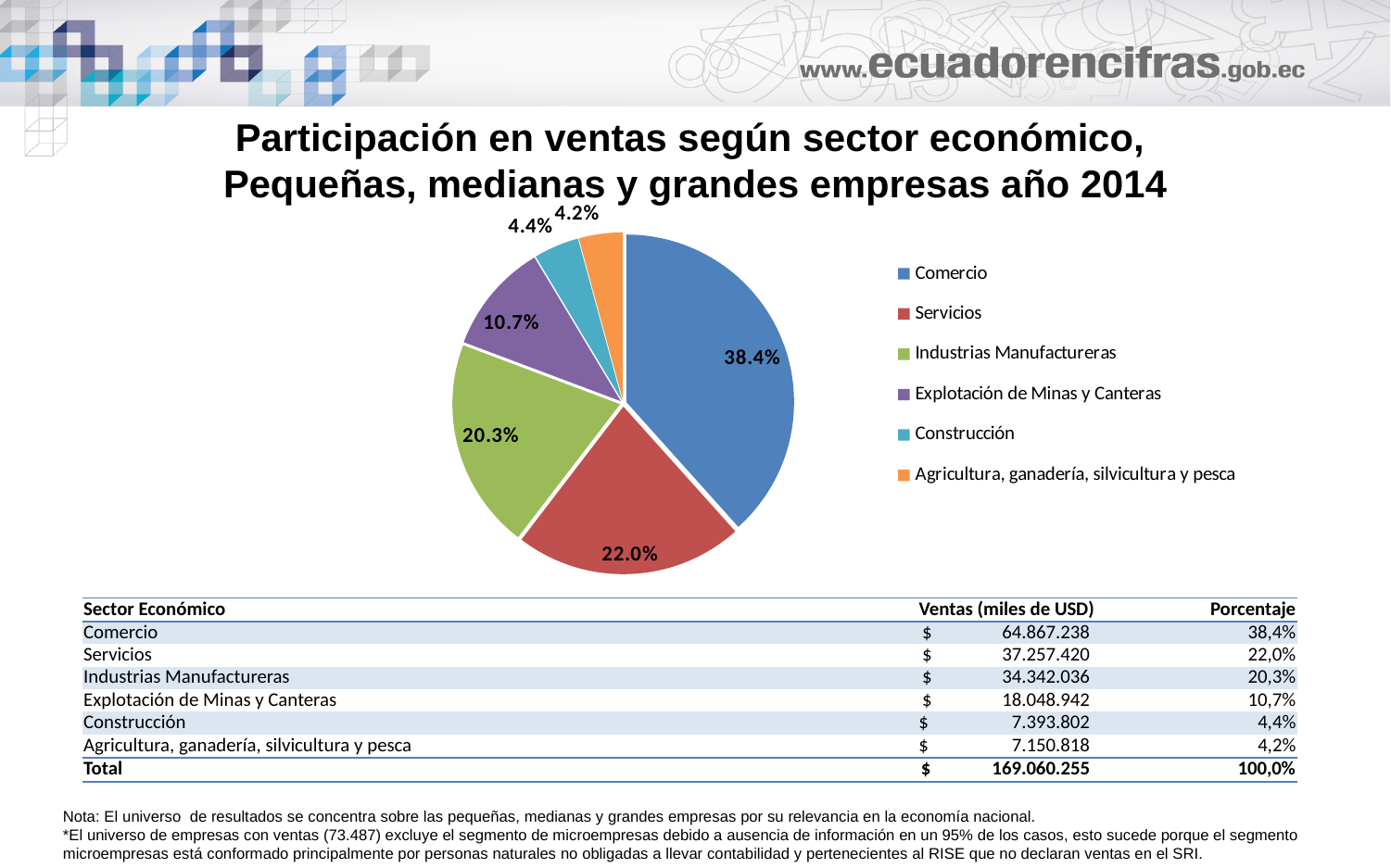

# Participación en ventas según sector económico, Pequeñas, medianas y grandes empresas año 2014

### Chart

| Category |  |
|---|---|
| Comercio | 0.3836930079037248 |
| Servicios | 0.22037953283667563 |
| Industrias Manufactureras | 0.20313488736040328 |
| Explotación de Minas y Canteras | 0.10676040622529764 |
| Construcción | 0.04373471181891613 |
| Agricultura, ganadería, silvicultura y pesca | 0.042297453854981445 |
| Sector Económico | Ventas (miles de USD) | Porcentaje |
| --- | --- | --- |
| Comercio | $ 64.867.238 | 38,4% |
| Servicios | $ 37.257.420 | 22,0% |
| Industrias Manufactureras | $ 34.342.036 | 20,3% |
| Explotación de Minas y Canteras | $ 18.048.942 | 10,7% |
| Construcción | $ 7.393.802 | 4,4% |
| Agricultura, ganadería, silvicultura y pesca | $ 7.150.818 | 4,2% |
| Total | $ 169.060.255 | 100,0% |
Nota: El universo  de resultados se concentra sobre las pequeñas, medianas y grandes empresas por su relevancia en la economía nacional.
*El universo de empresas con ventas (73.487) excluye el segmento de microempresas debido a ausencia de información en un 95% de los casos, esto sucede porque el segmento microempresas está conformado principalmente por personas naturales no obligadas a llevar contabilidad y pertenecientes al RISE que no declaran ventas en el SRI.